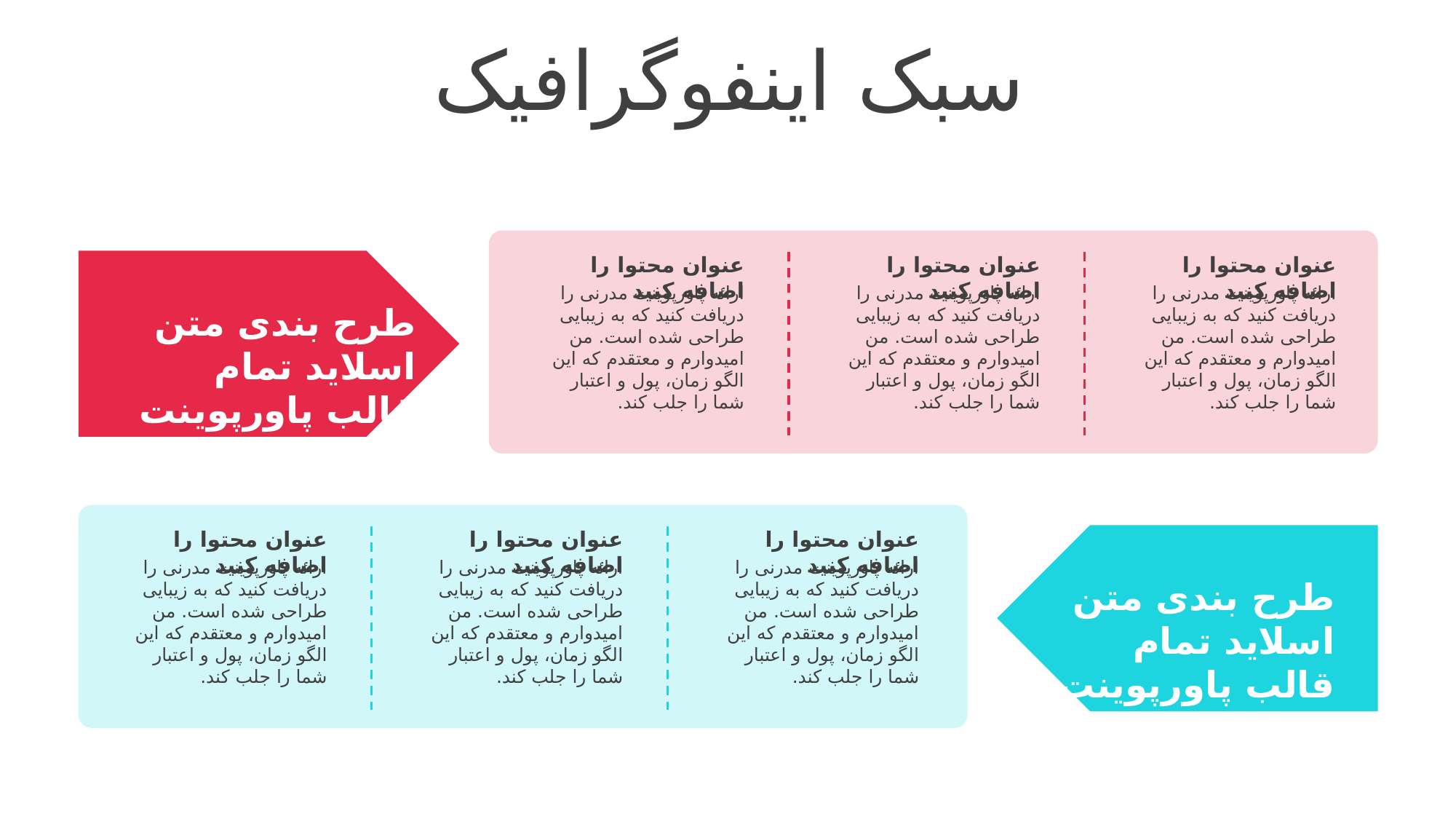

سبک اینفوگرافیک

عنوان محتوا را اضافه کنید
ارائه پاورپوینت مدرنی را دریافت کنید که به زیبایی طراحی شده است. من امیدوارم و معتقدم که این الگو زمان، پول و اعتبار شما را جلب کند.
عنوان محتوا را اضافه کنید
ارائه پاورپوینت مدرنی را دریافت کنید که به زیبایی طراحی شده است. من امیدوارم و معتقدم که این الگو زمان، پول و اعتبار شما را جلب کند.
عنوان محتوا را اضافه کنید
ارائه پاورپوینت مدرنی را دریافت کنید که به زیبایی طراحی شده است. من امیدوارم و معتقدم که این الگو زمان، پول و اعتبار شما را جلب کند.

طرح بندی متن اسلاید تمام قالب پاورپوینت

عنوان محتوا را اضافه کنید
ارائه پاورپوینت مدرنی را دریافت کنید که به زیبایی طراحی شده است. من امیدوارم و معتقدم که این الگو زمان، پول و اعتبار شما را جلب کند.
عنوان محتوا را اضافه کنید
ارائه پاورپوینت مدرنی را دریافت کنید که به زیبایی طراحی شده است. من امیدوارم و معتقدم که این الگو زمان، پول و اعتبار شما را جلب کند.
عنوان محتوا را اضافه کنید
ارائه پاورپوینت مدرنی را دریافت کنید که به زیبایی طراحی شده است. من امیدوارم و معتقدم که این الگو زمان، پول و اعتبار شما را جلب کند.

طرح بندی متن اسلاید تمام قالب پاورپوینت